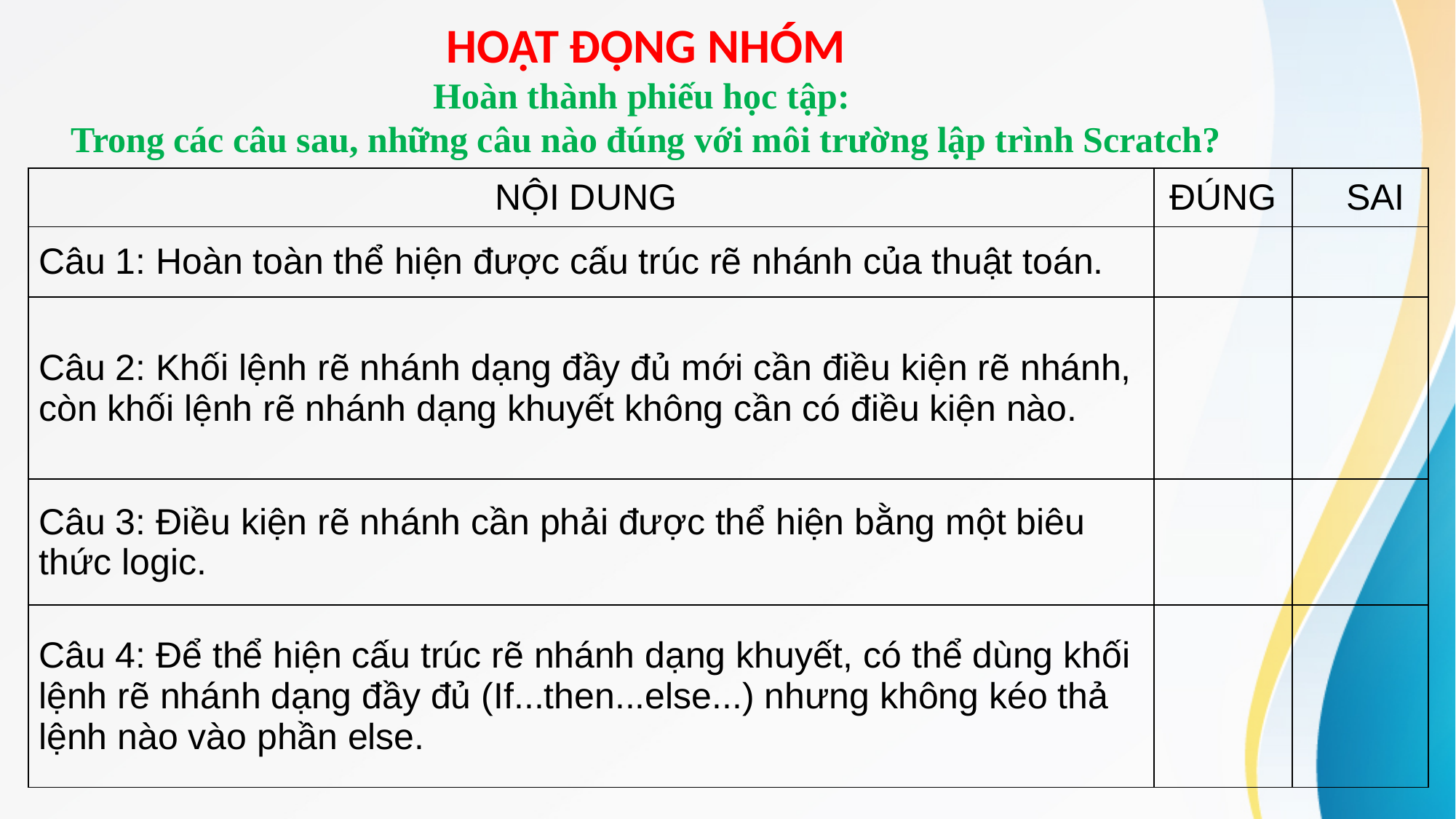

HOẠT ĐỘNG NHÓM
Hoàn thành phiếu học tập:
Trong các câu sau, những câu nào đúng với môi trường lập trình Scratch?
| NỘI DUNG | ĐÚNG | SAI |
| --- | --- | --- |
| Câu 1: Hoàn toàn thể hiện được cấu trúc rẽ nhánh của thuật toán. |  |  |
| Câu 2: Khối lệnh rẽ nhánh dạng đầy đủ mới cần điều kiện rẽ nhánh, còn khối lệnh rẽ nhánh dạng khuyết không cần có điều kiện nào. |  |  |
| Câu 3: Điều kiện rẽ nhánh cần phải được thể hiện bằng một biêu thức logic. |  |  |
| Câu 4: Để thể hiện cấu trúc rẽ nhánh dạng khuyết, có thể dùng khối lệnh rẽ nhánh dạng đầy đủ (If...then...else...) nhưng không kéo thả lệnh nào vào phần else. |  |  |